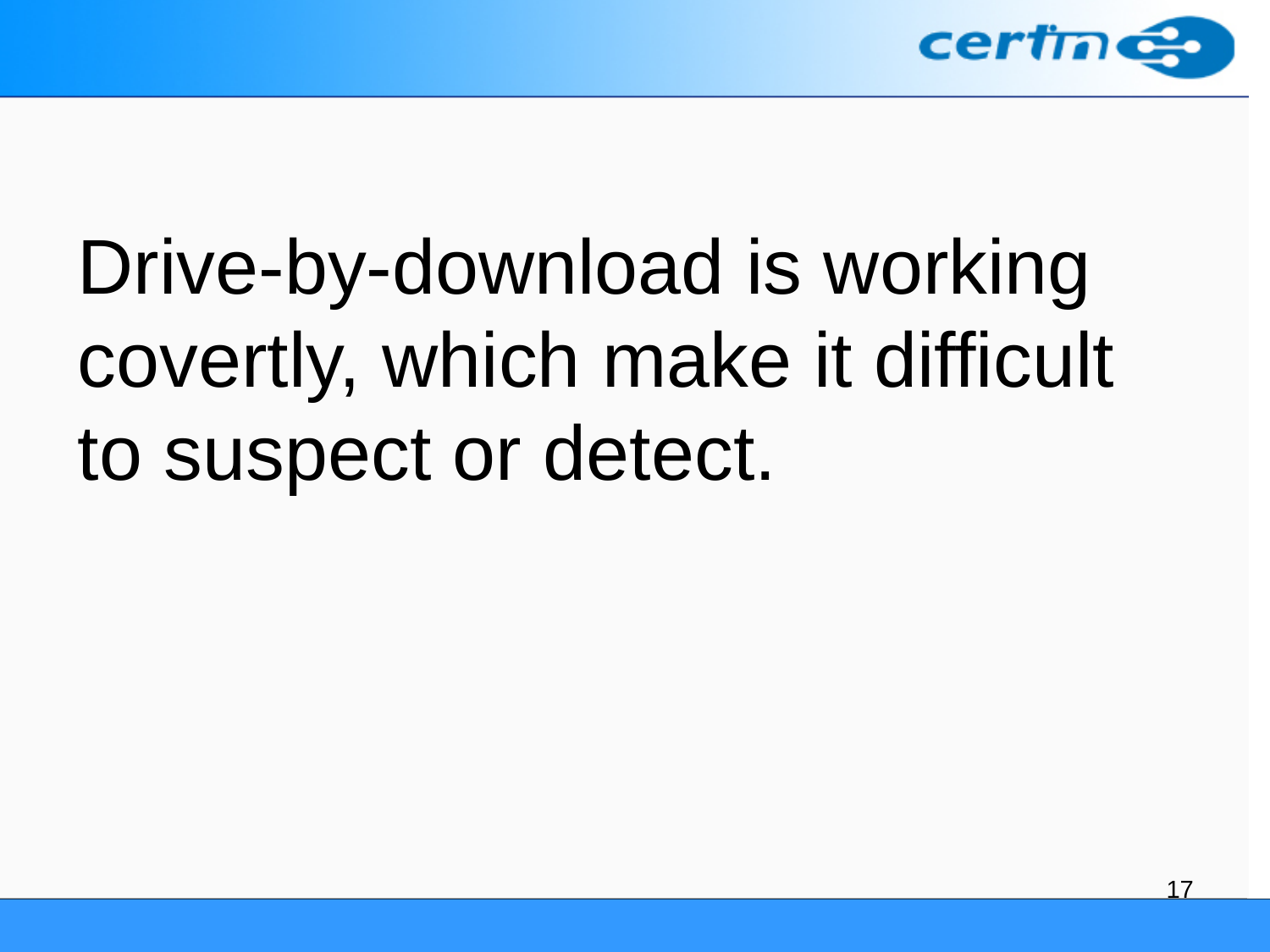

# Drive-by-download is working covertly, which make it difficult to suspect or detect.
17